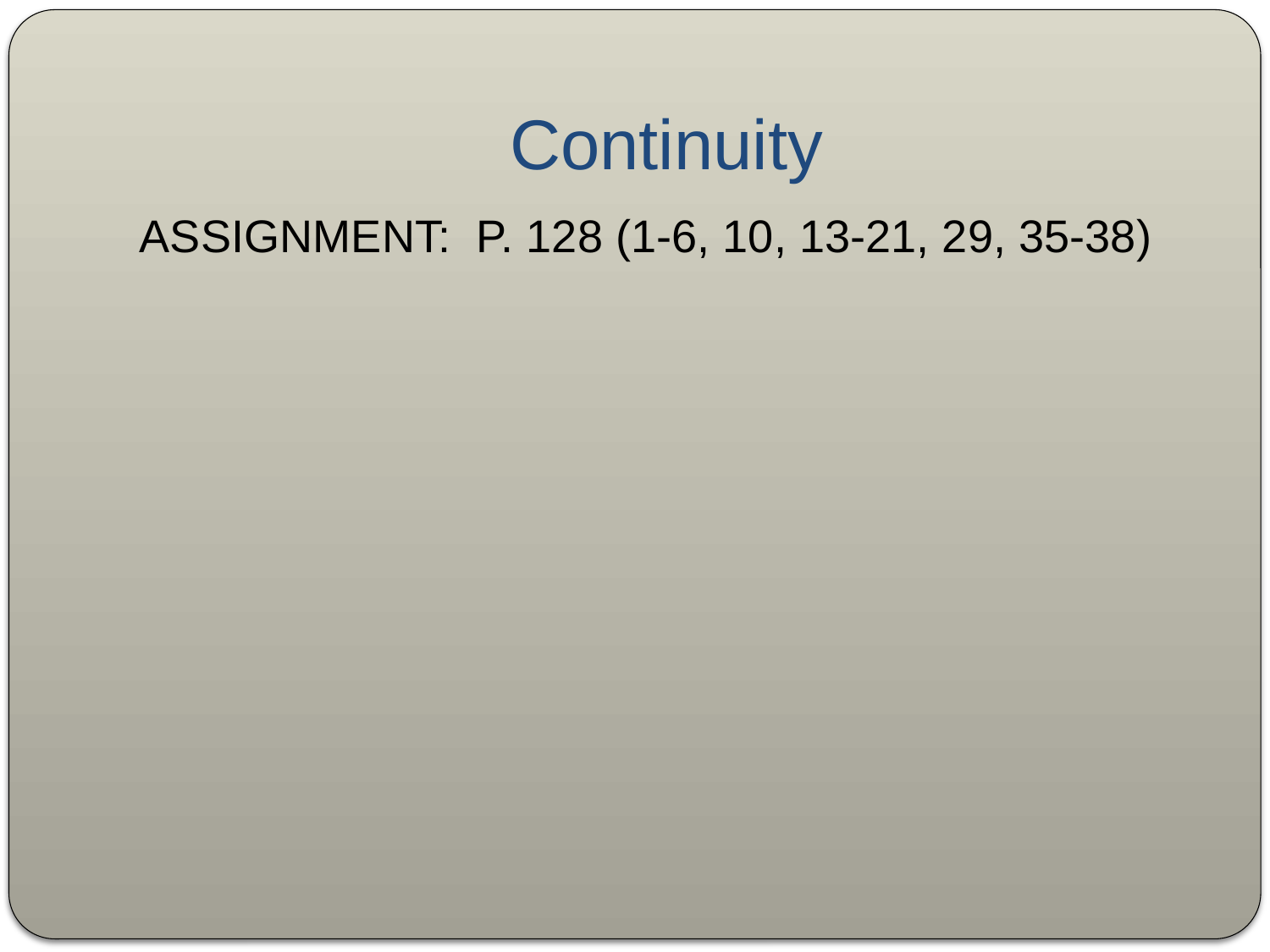

# Continuity
ASSIGNMENT:  P. 128 (1-6, 10, 13-21, 29, 35-38)